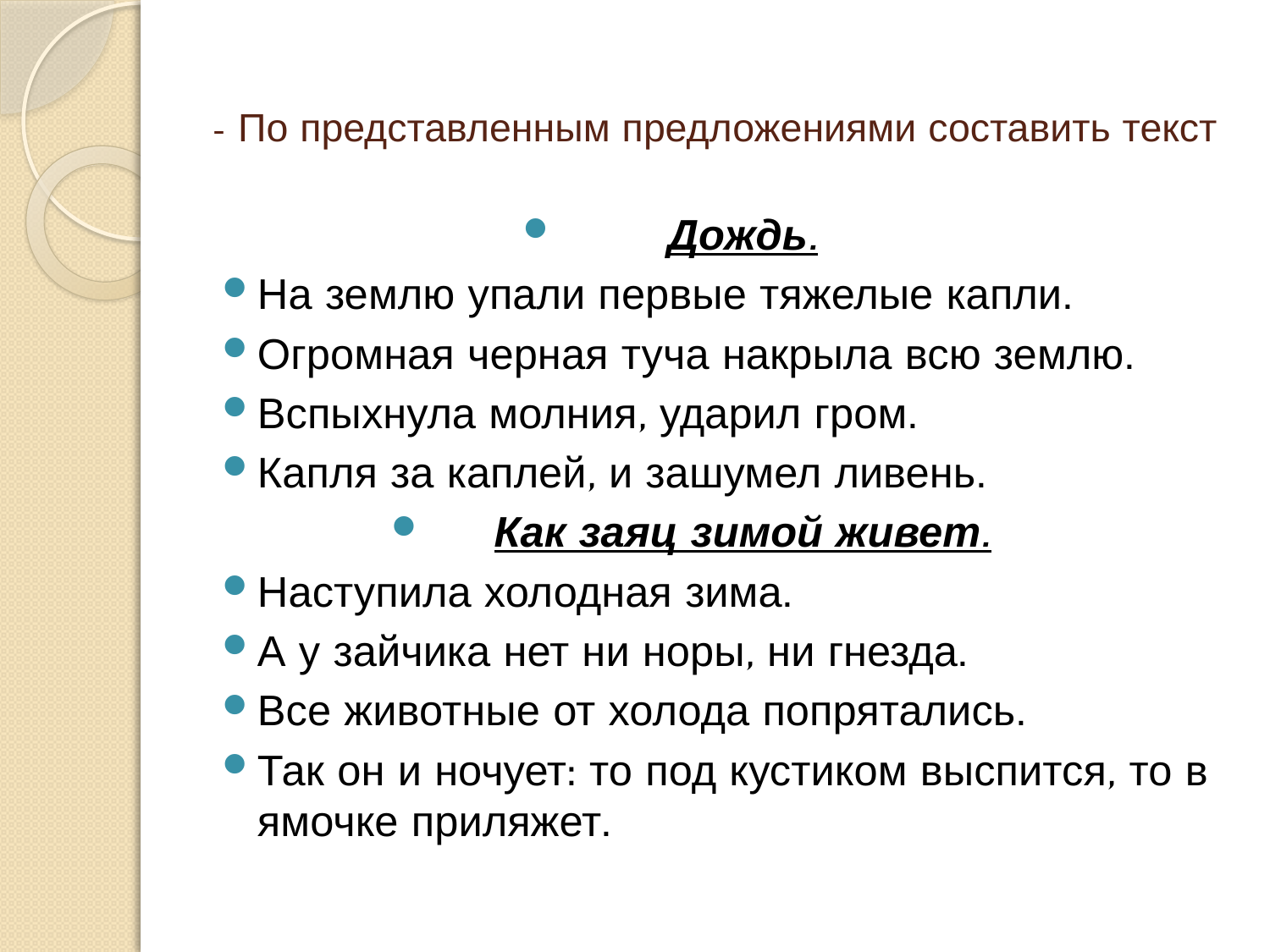

# - По представленным предложениями составить текст
Дождь.
На землю упали первые тяжелые капли.
Огромная черная туча накрыла всю землю.
Вспыхнула молния, ударил гром.
Капля за каплей, и зашумел ливень.
Как заяц зимой живет.
Наступила холодная зима.
А у зайчика нет ни норы, ни гнезда.
Все животные от холода попрятались.
Так он и ночует: то под кустиком выспится, то в ямочке приляжет.